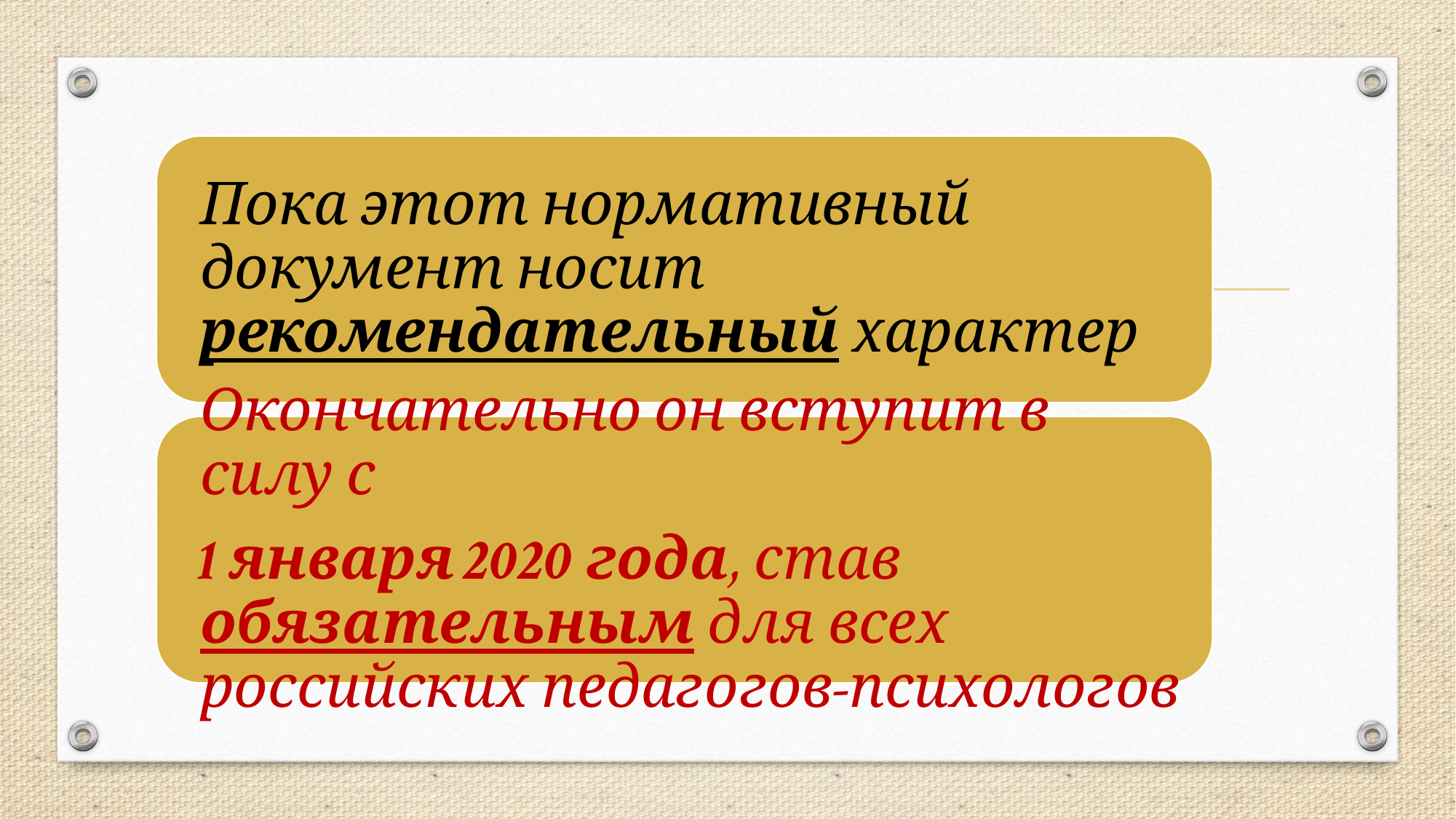

Пока этот нормативный документ носит рекомендательный характер
Окончательно он вступит в силу с
1 января 2020 года, став обязательным для всех российских педагогов-психологов
#